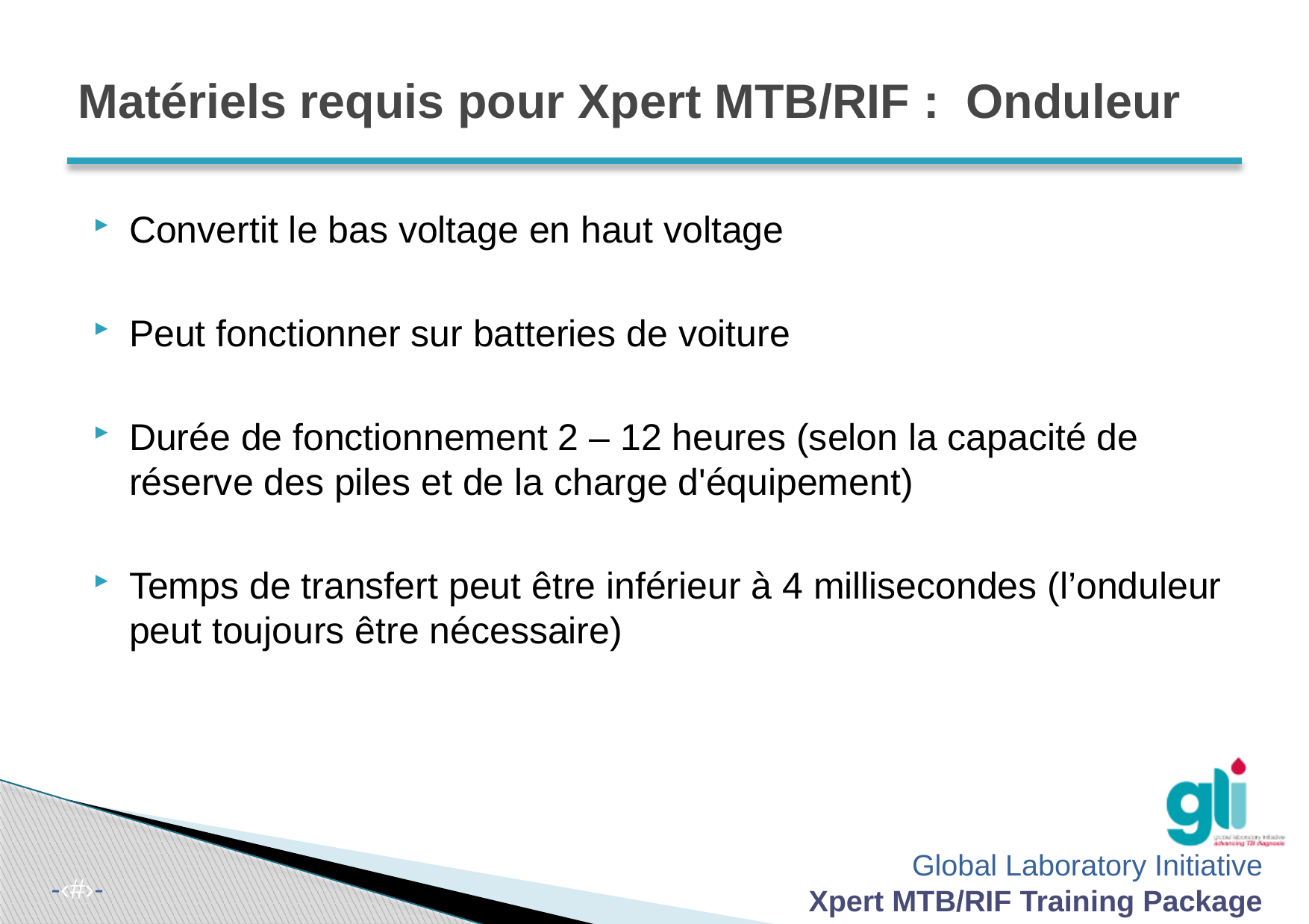

# Matériels requis pour Xpert MTB/RIF :  Onduleur
Convertit le bas voltage en haut voltage

Peut fonctionner sur batteries de voiture

Durée de fonctionnement 2 – 12 heures (selon la capacité de réserve des piles et de la charge d'équipement)

Temps de transfert peut être inférieur à 4 millisecondes (l’onduleur peut toujours être nécessaire)